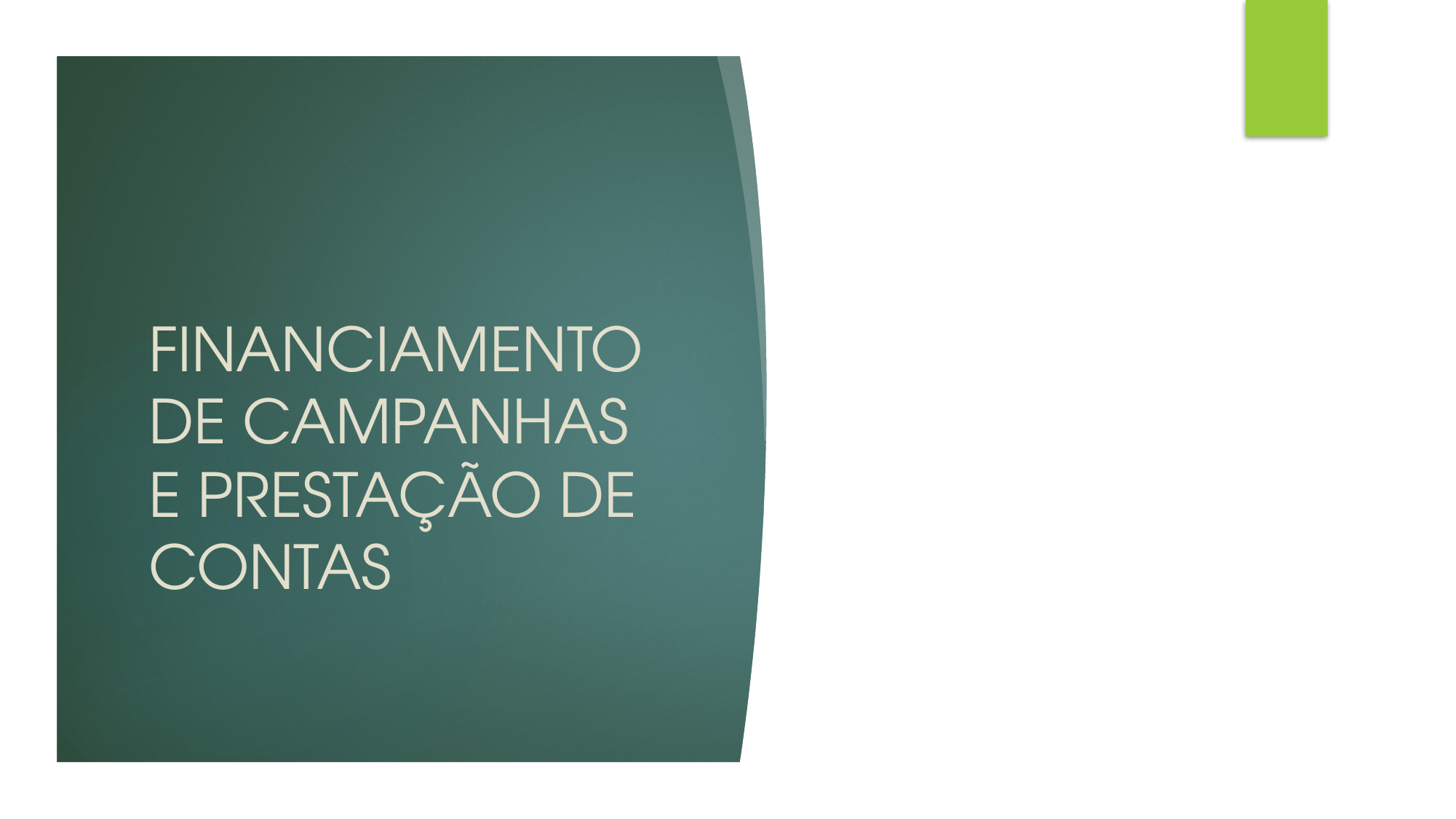

# FINANCIAMENTO DE CAMPANHAS E PRESTAÇÃO DE CONTAS